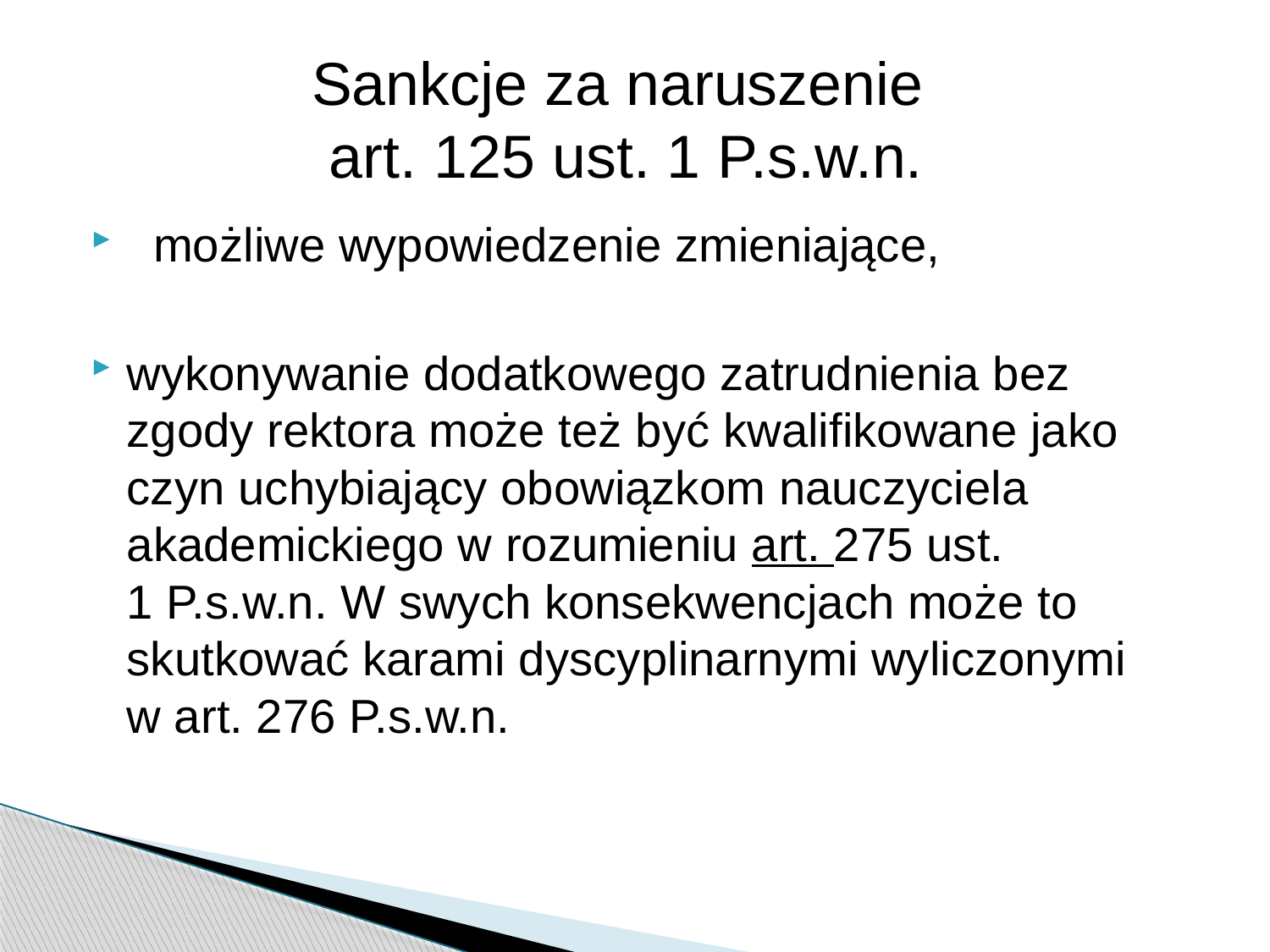

# Sankcje za naruszenie   art. 125 ust. 1 P.s.w.n.
  możliwe wypowiedzenie zmieniające,

wykonywanie dodatkowego zatrudnienia bez zgody rektora może też być kwalifikowane jako czyn uchybiający obowiązkom nauczyciela akademickiego w rozumieniu art. 275 ust. 1 P.s.w.n. W swych konsekwencjach może to skutkować karami dyscyplinarnymi wyliczonymi w art. 276 P.s.w.n.